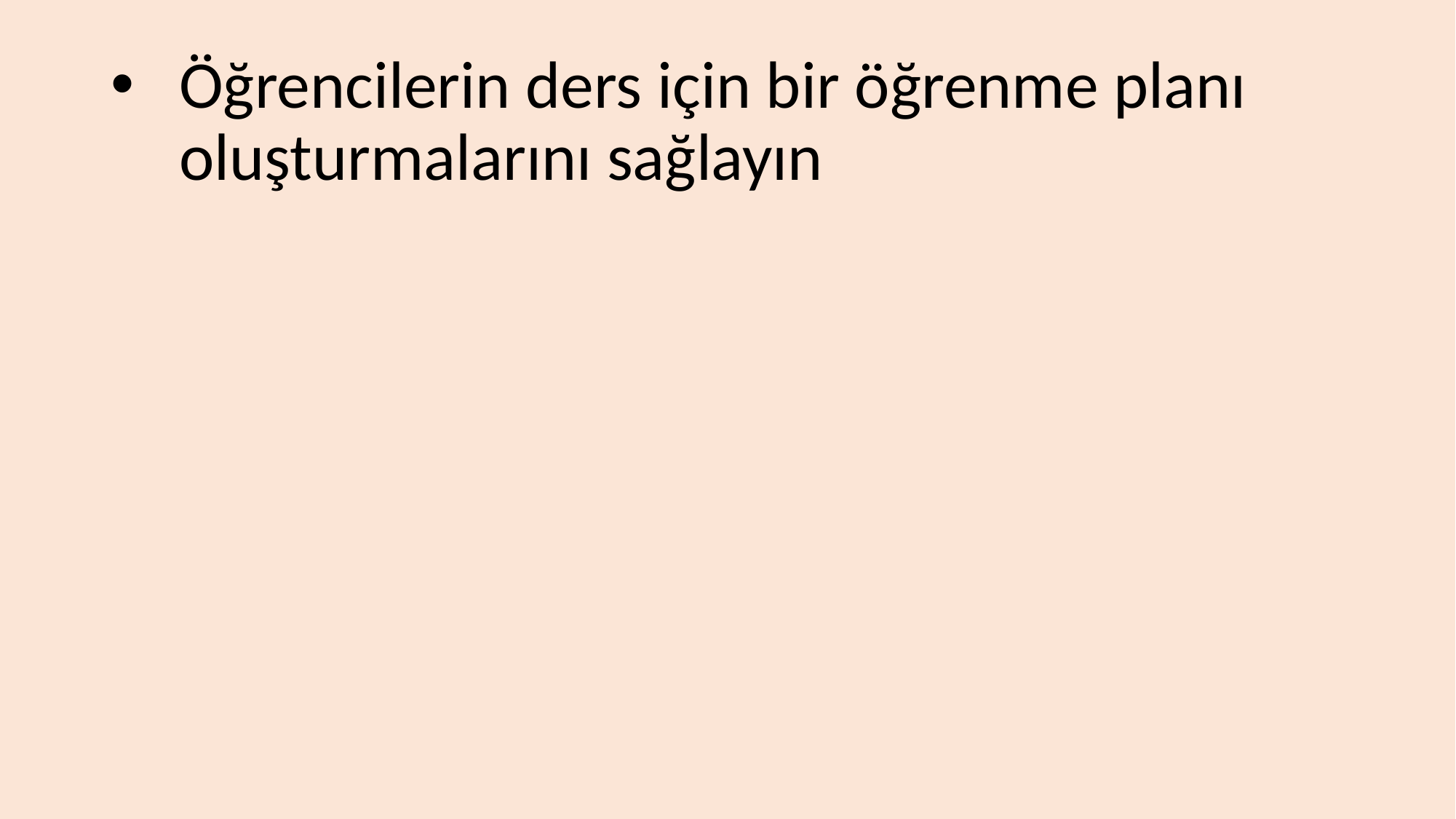

# Öğrencilerin ders için bir öğrenme planı oluşturmalarını sağlayın